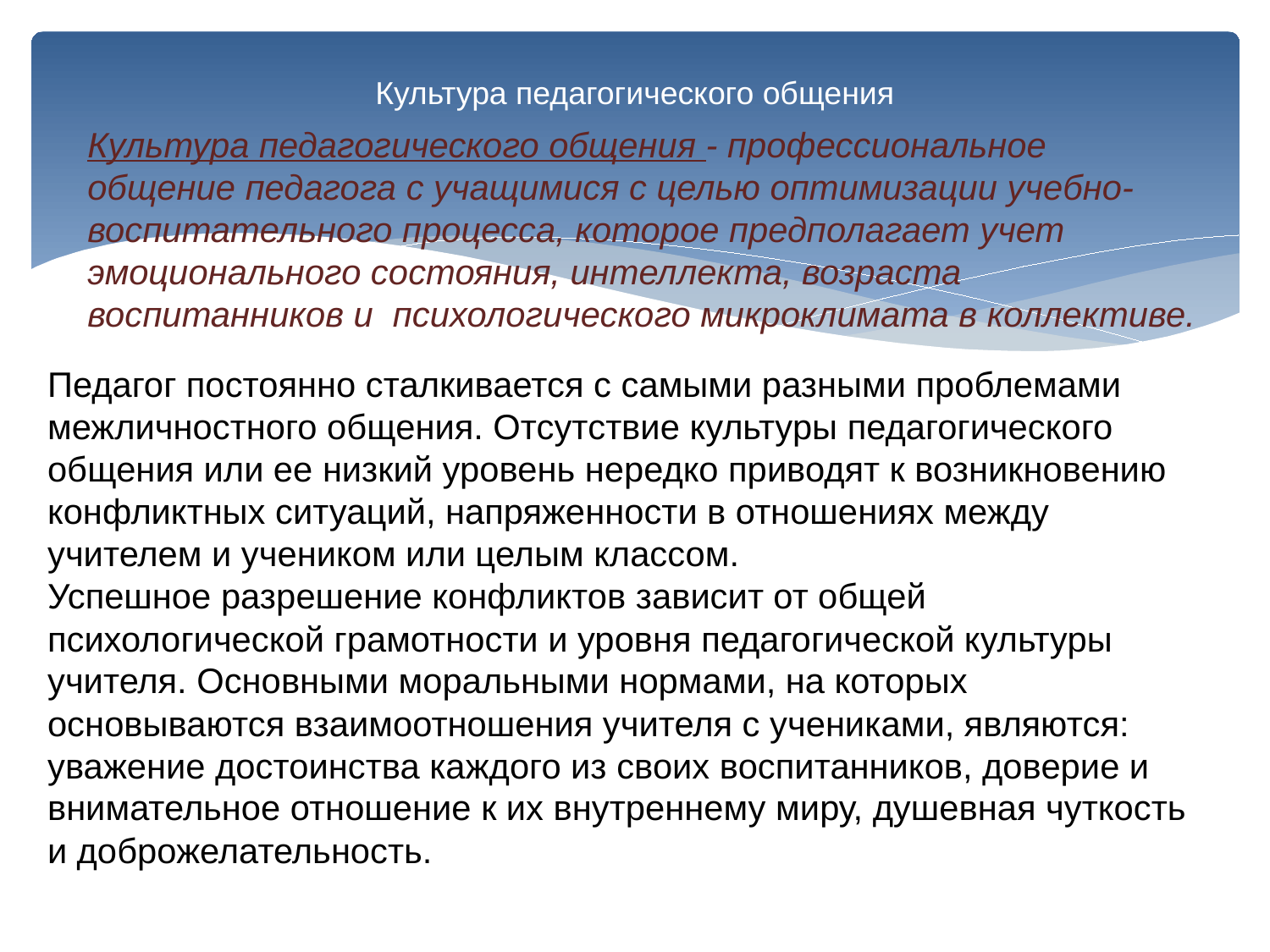

# Культура педагогического общения
Культура педагогического общения - профессиональное общение педагога с учащимися с целью оптимизации учебно-воспитательного процесса, которое предполагает учет эмоционального состояния, интеллекта, возраста воспитанников и  психологического микроклимата в коллективе.

Педагог постоянно сталкивается с самыми разными проблемами межличностного общения. Отсутствие культуры педагогического общения или ее низкий уровень нередко приводят к возникновению конфликтных ситуаций, напряженности в отношениях между учителем и учеником или целым классом.
Успешное разрешение конфликтов зависит от общей психологической грамотности и уровня педагогической культуры учителя. Основными моральными нормами, на которых основываются взаимоотношения учителя с учениками, являются: уважение достоинства каждого из своих воспитанников, доверие и внимательное отношение к их внутреннему миру, душевная чуткость и доброжелательность.